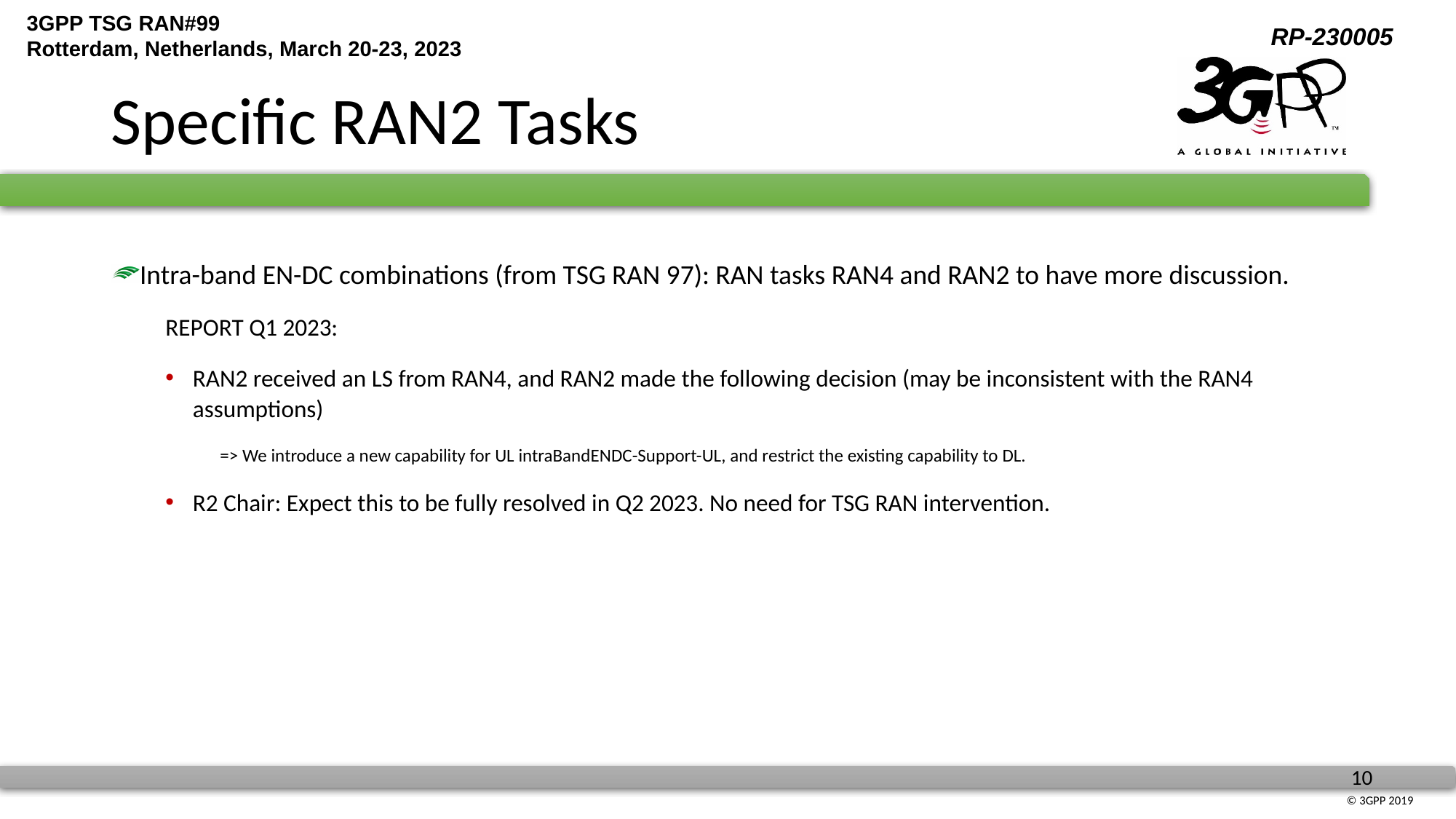

# Specific RAN2 Tasks
Intra-band EN-DC combinations (from TSG RAN 97): RAN tasks RAN4 and RAN2 to have more discussion.
REPORT Q1 2023:
RAN2 received an LS from RAN4, and RAN2 made the following decision (may be inconsistent with the RAN4 assumptions)
=> We introduce a new capability for UL intraBandENDC-Support-UL, and restrict the existing capability to DL.
R2 Chair: Expect this to be fully resolved in Q2 2023. No need for TSG RAN intervention.